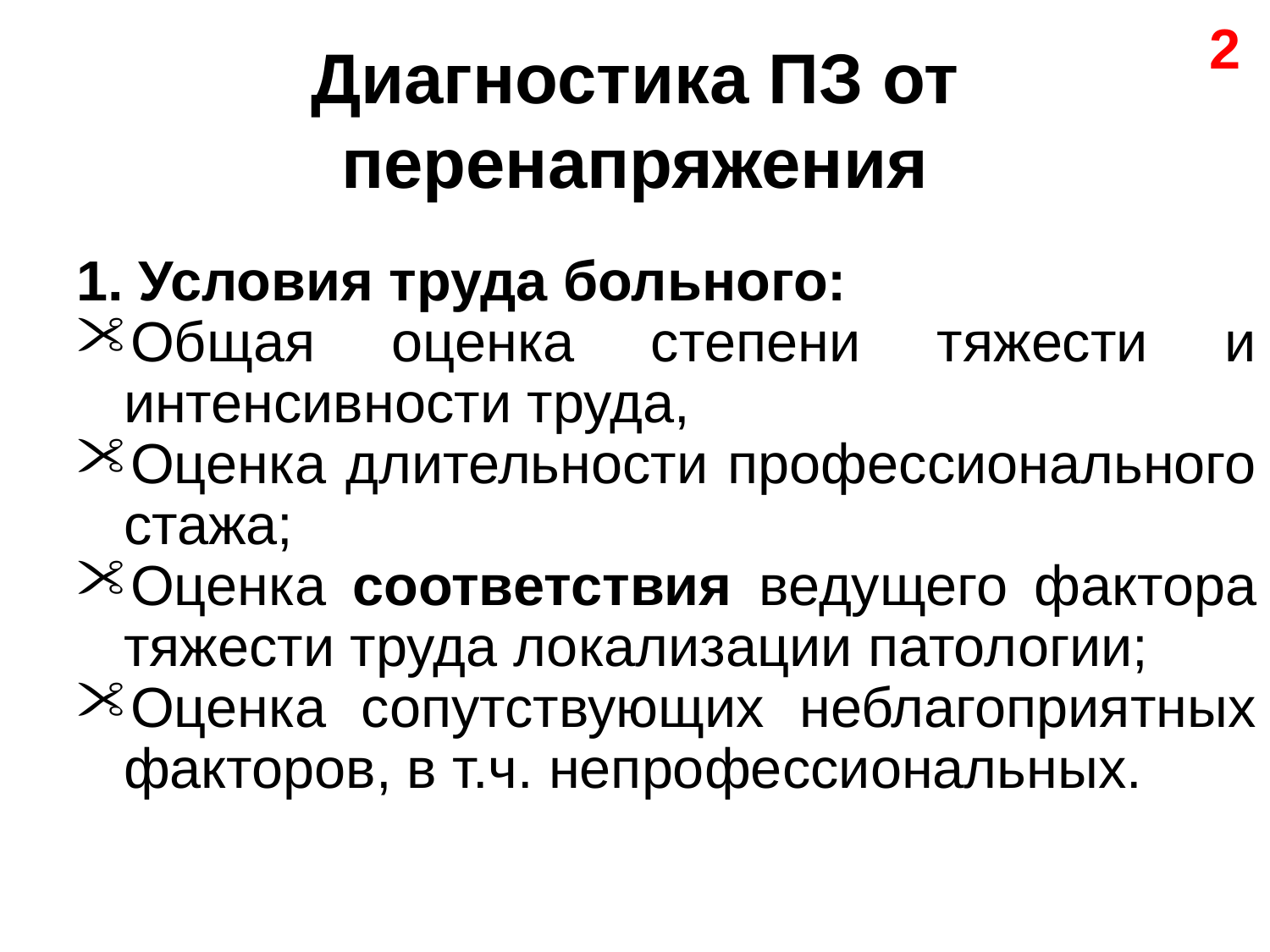

2
Диагностика ПЗ от перенапряжения
1. Условия труда больного:
Общая оценка степени тяжести и интенсивности труда,
Оценка длительности профессионального стажа;
Оценка соответствия ведущего фактора тяжести труда локализации патологии;
Оценка сопутствующих неблагоприятных факторов, в т.ч. непрофессиональных.